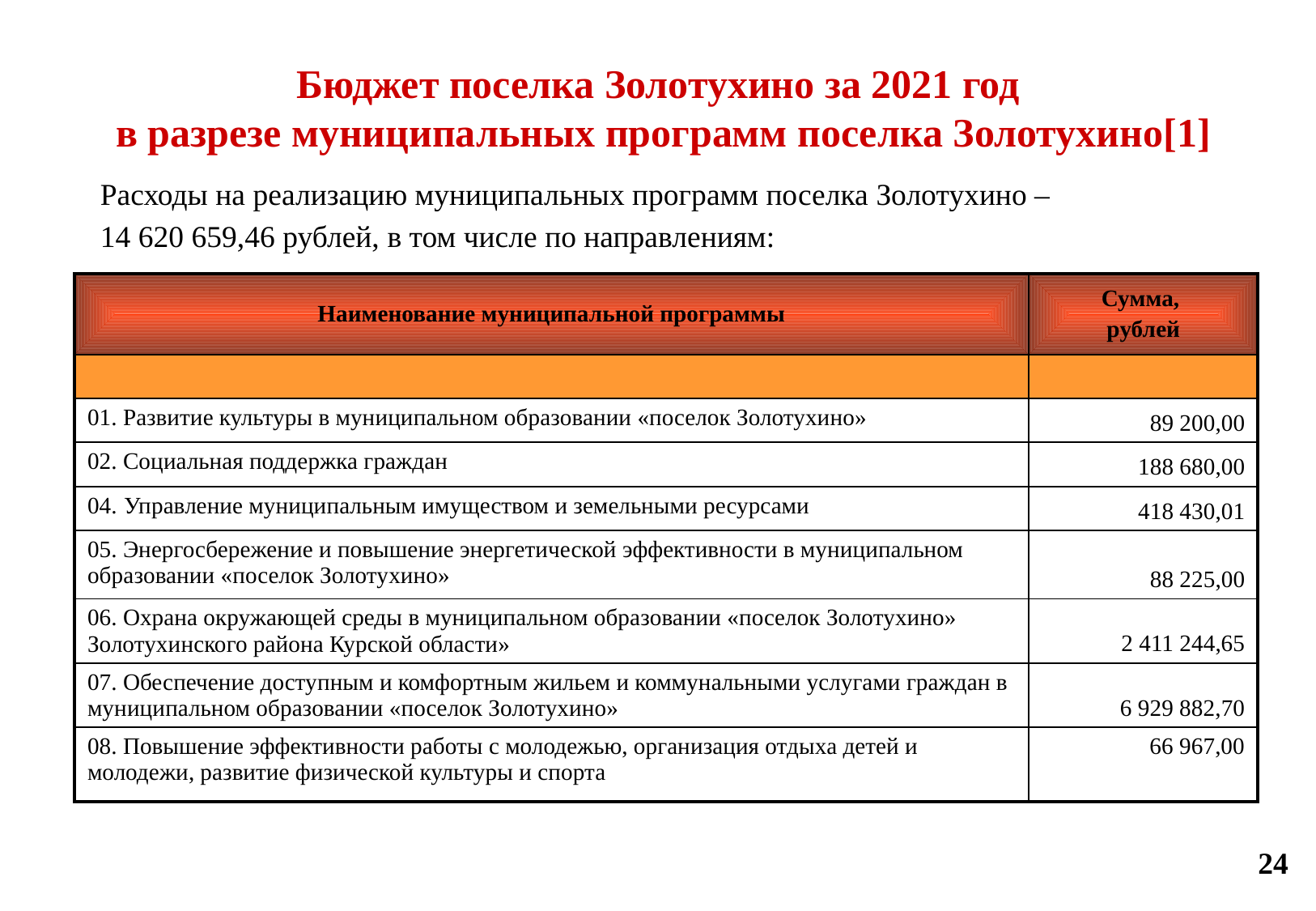

# Бюджет поселка Золотухино за 2021 год в разрезе муниципальных программ поселка Золотухино[1]
Расходы на реализацию муниципальных программ поселка Золотухино –
14 620 659,46 рублей, в том числе по направлениям:
| Наименование муниципальной программы | Сумма, рублей |
| --- | --- |
|  |  |
| 01. Развитие культуры в муниципальном образовании «поселок Золотухино» | 89 200,00 |
| 02. Социальная поддержка граждан | 188 680,00 |
| 04. Управление муниципальным имуществом и земельными ресурсами | 418 430,01 |
| 05. Энергосбережение и повышение энергетической эффективности в муниципальном образовании «поселок Золотухино» | 88 225,00 |
| 06. Охрана окружающей среды в муниципальном образовании «поселок Золотухино» Золотухинского района Курской области» | 2 411 244,65 |
| 07. Обеспечение доступным и комфортным жильем и коммунальными услугами граждан в муниципальном образовании «поселок Золотухино» | 6 929 882,70 |
| 08. Повышение эффективности работы с молодежью, организация отдыха детей и молодежи, развитие физической культуры и спорта | 66 967,00 |
24